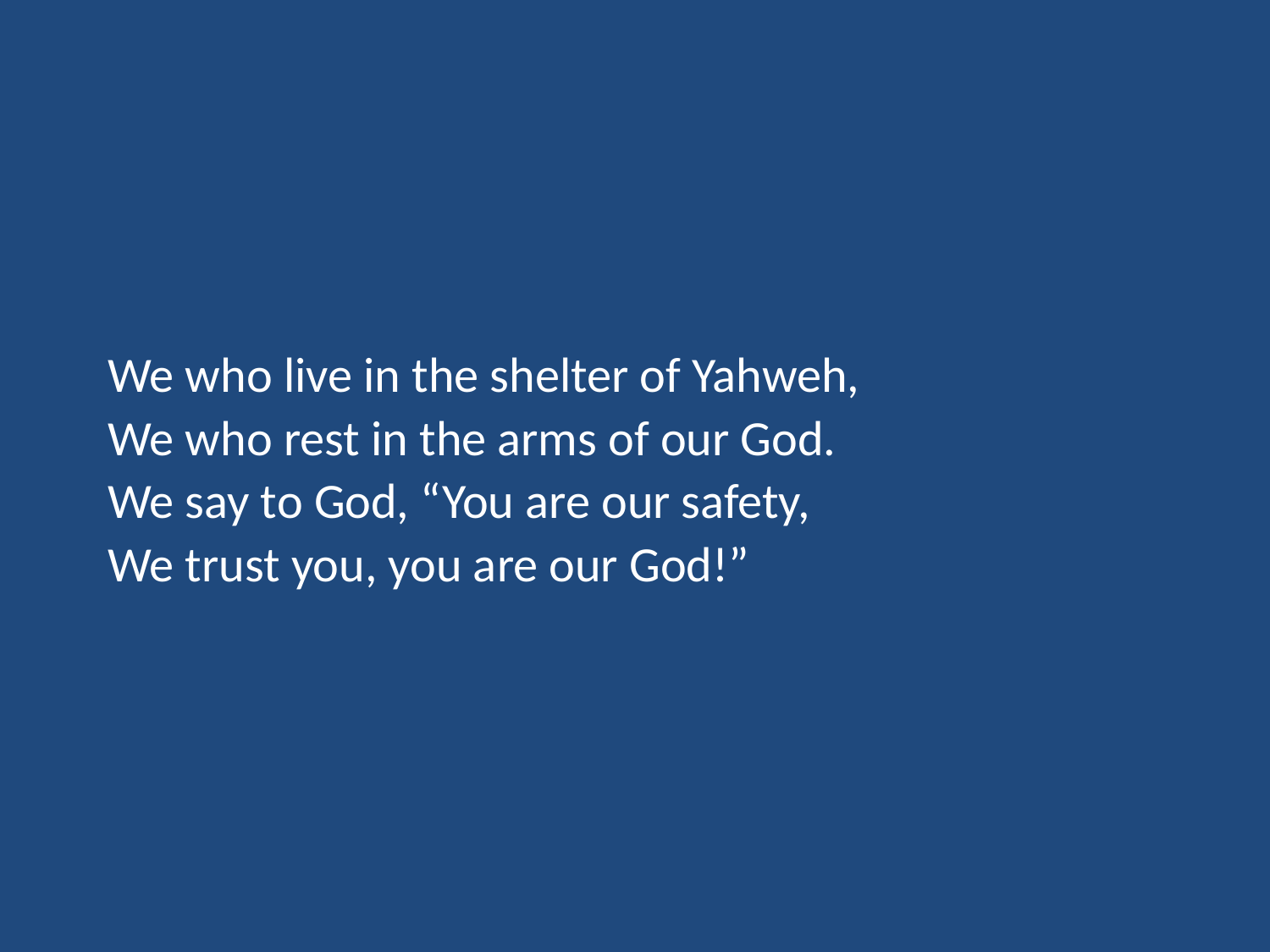

We who live in the shelter of Yahweh,
We who rest in the arms of our God.
We say to God, “You are our safety,
We trust you, you are our God!”